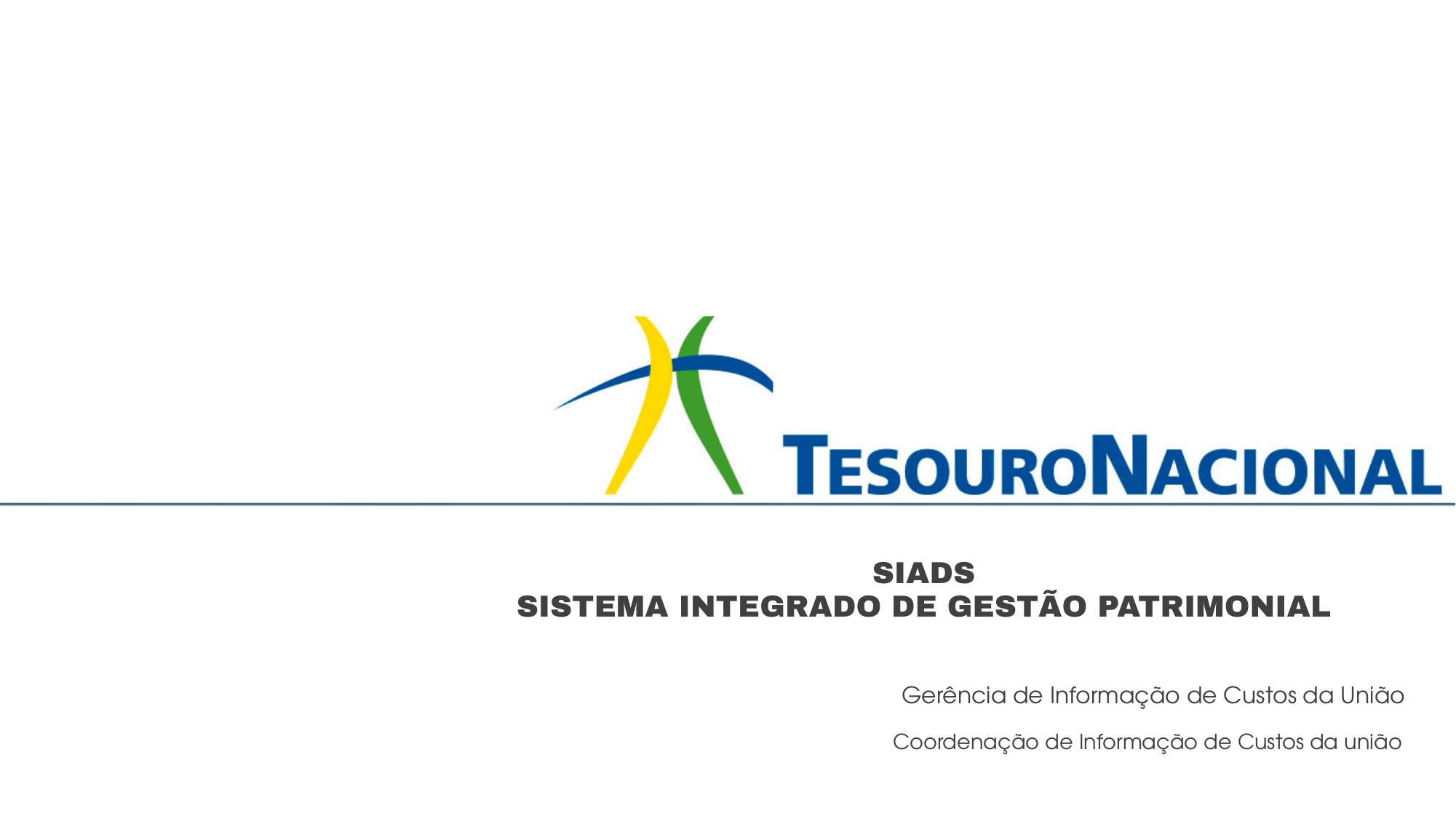

SIADS
SISTEMA INTEGRADO DE GESTÃO PATRIMONIAL
Gerência de Informação de Custos da União

Coordenação de Informação de Custos da união